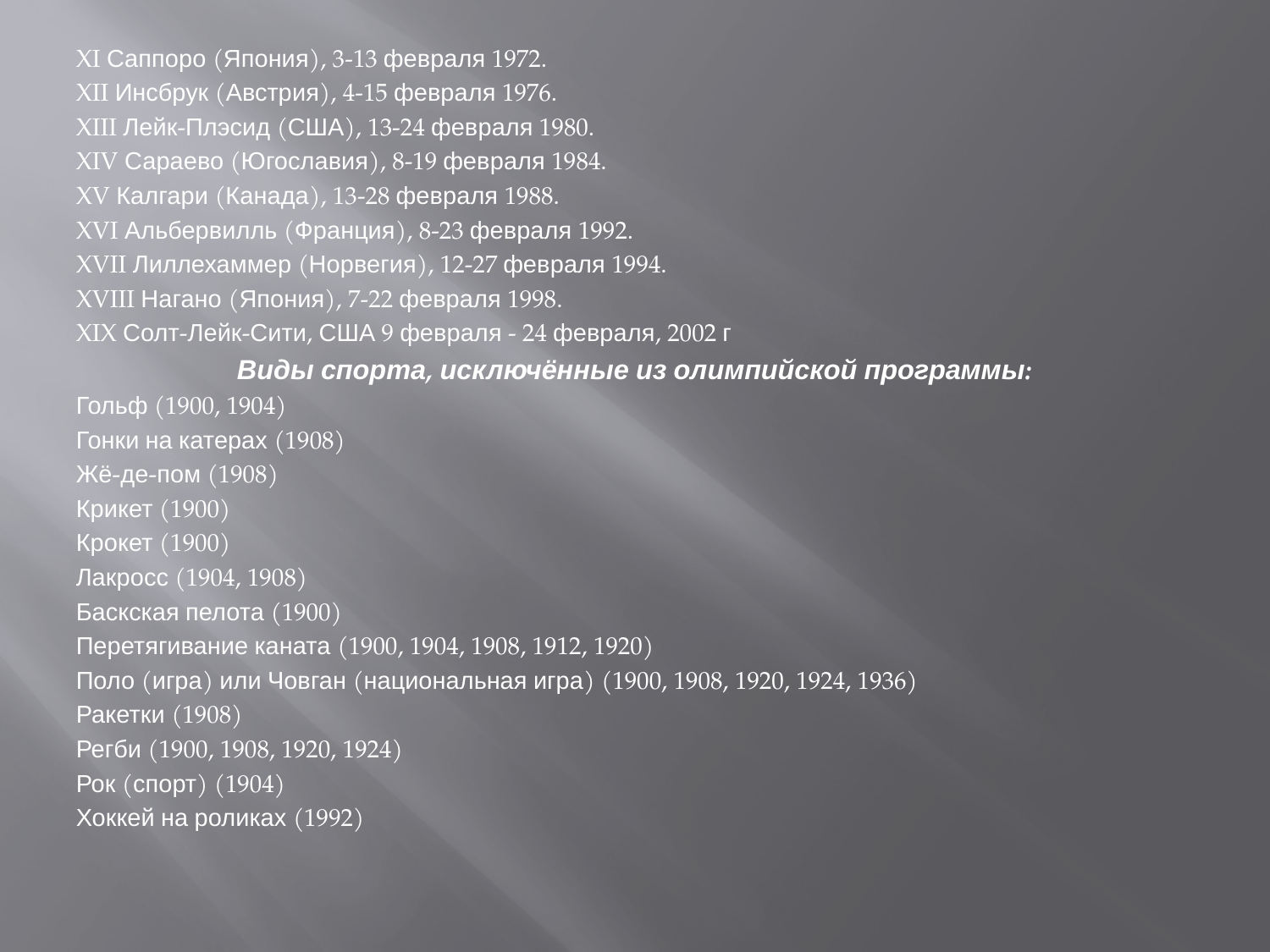

XI Саппоро (Япония), 3-13 февраля 1972.
XII Инсбрук (Австрия), 4-15 февраля 1976.
XIII Лейк-Плэсид (США), 13-24 февраля 1980.
XIV Сараево (Югославия), 8-19 февраля 1984.
XV Калгари (Канада), 13-28 февраля 1988.
XVI Альбервилль (Франция), 8-23 февраля 1992.
XVII Лиллехаммер (Норвегия), 12-27 февраля 1994.
XVIII Нагано (Япония), 7-22 февраля 1998.
XIX Солт-Лейк-Сити, США 9 февраля - 24 февраля, 2002 г
Виды спорта, исключённые из олимпийской программы:
Гольф (1900, 1904)
Гонки на катерах (1908)
Жё-де-пом (1908)
Крикет (1900)
Крокет (1900)
Лакросс (1904, 1908)
Баскская пелота (1900)
Перетягивание каната (1900, 1904, 1908, 1912, 1920)
Поло (игра) или Човган (национальная игра) (1900, 1908, 1920, 1924, 1936)
Ракетки (1908)
Регби (1900, 1908, 1920, 1924)
Рок (спорт) (1904)
Хоккей на роликах (1992)